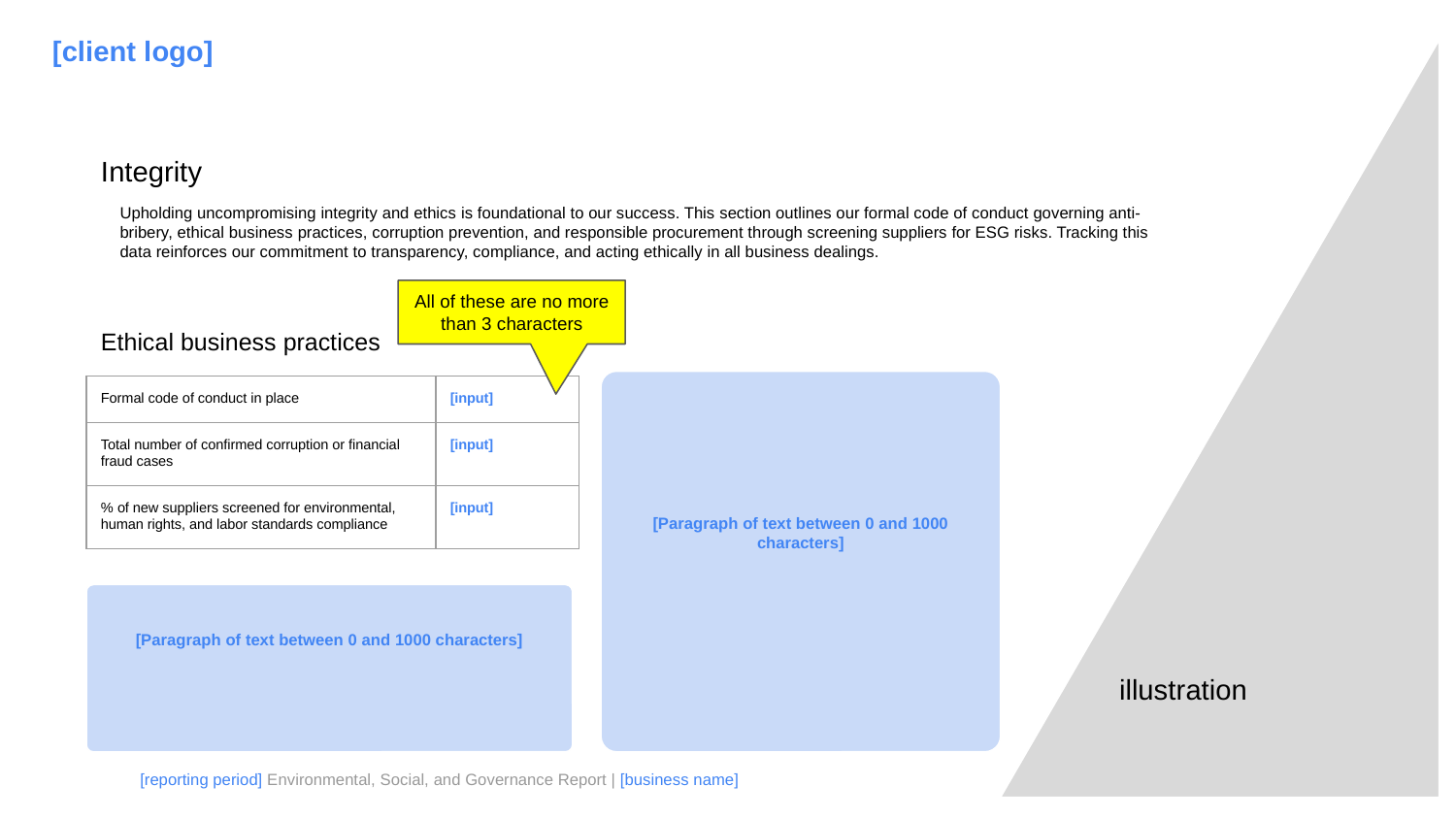

[client logo]

Integrity
Upholding uncompromising integrity and ethics is foundational to our success. This section outlines our formal code of conduct governing anti-bribery, ethical business practices, corruption prevention, and responsible procurement through screening suppliers for ESG risks. Tracking this data reinforces our commitment to transparency, compliance, and acting ethically in all business dealings.

All of these are no more than 3 characters
Ethical business practices
[Paragraph of text between 0 and 1000 characters]

| Formal code of conduct in place | [input] |
| --- | --- |
| Total number of confirmed corruption or financial fraud cases | [input] |
| % of new suppliers screened for environmental, human rights, and labor standards compliance | [input] |
[Paragraph of text between 0 and 1000 characters]

illustration
[reporting period] Environmental, Social, and Governance Report | [business name]